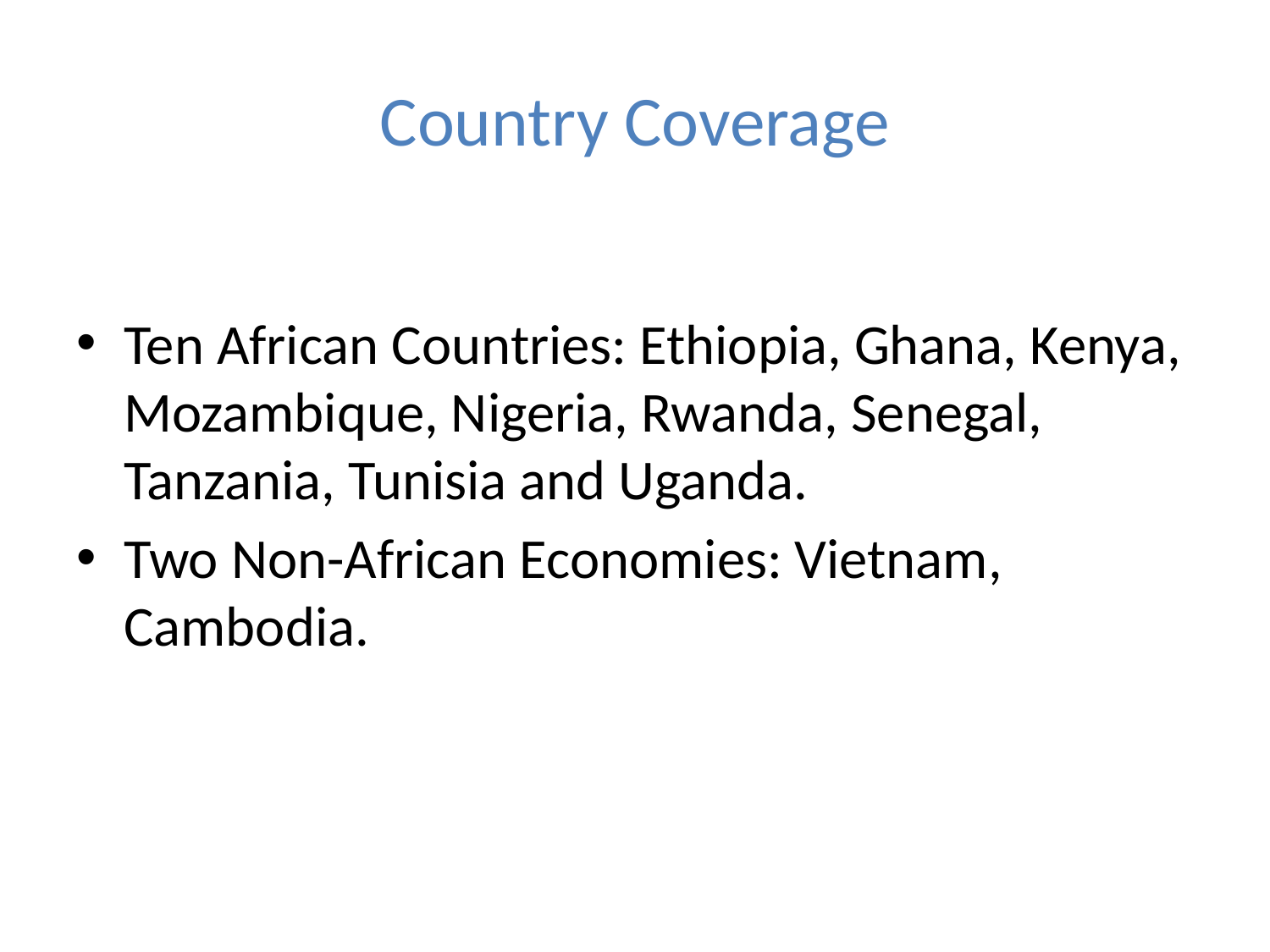

# Country Coverage

Ten African Countries: Ethiopia, Ghana, Kenya, Mozambique, Nigeria, Rwanda, Senegal, Tanzania, Tunisia and Uganda.
Two Non-African Economies: Vietnam, Cambodia.